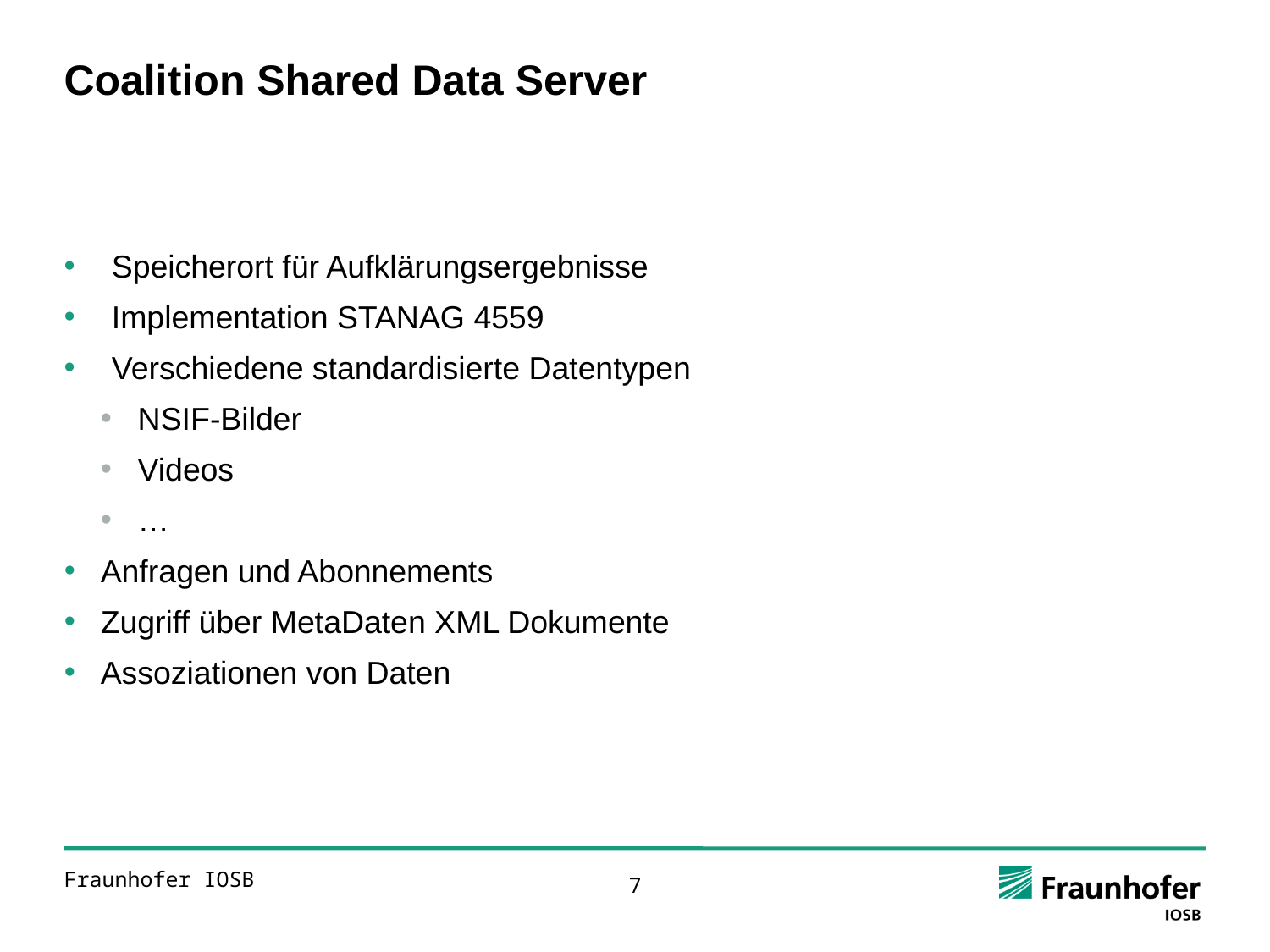

# Coalition Shared Data Server
Speicherort für Aufklärungsergebnisse
Implementation STANAG 4559
Verschiedene standardisierte Datentypen
NSIF-Bilder
Videos
…
Anfragen und Abonnements
Zugriff über MetaDaten XML Dokumente
Assoziationen von Daten